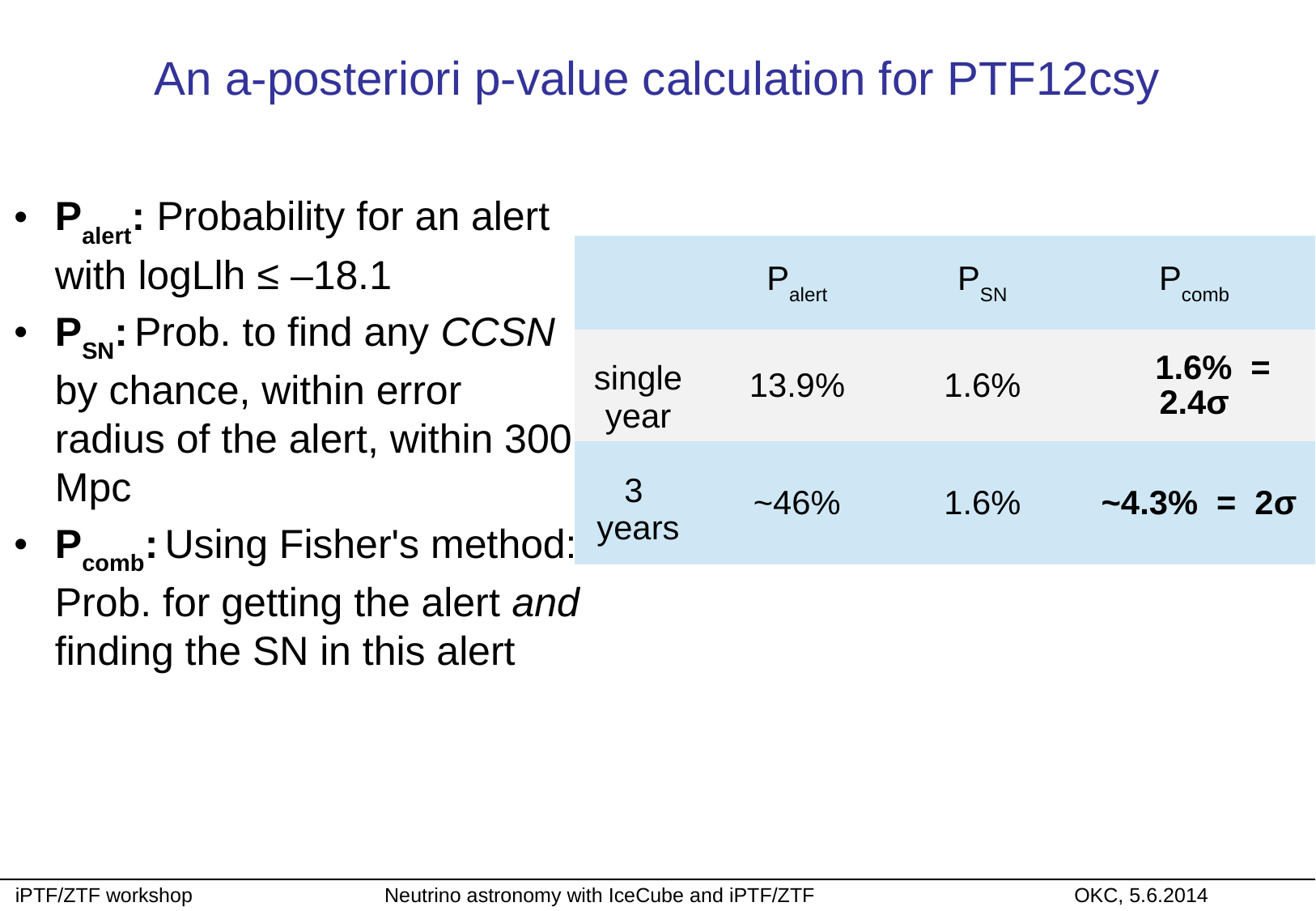

# An a-posteriori p-value calculation for PTF12csy
Palert: Probability for an alert with logLlh ≤ –18.1
PSN: Prob. to find any CCSN by chance, within error radius of the alert, within 300 Mpc
Pcomb: Using Fisher's method: Prob. for getting the alert and finding the SN in this alert
|  | Palert | PSN | Pcomb |
| --- | --- | --- | --- |
| single year | 13.9% | 1.6% | 1.6% = 2.4σ |
| 3 years | ~46% | 1.6% | ~4.3% = 2σ |